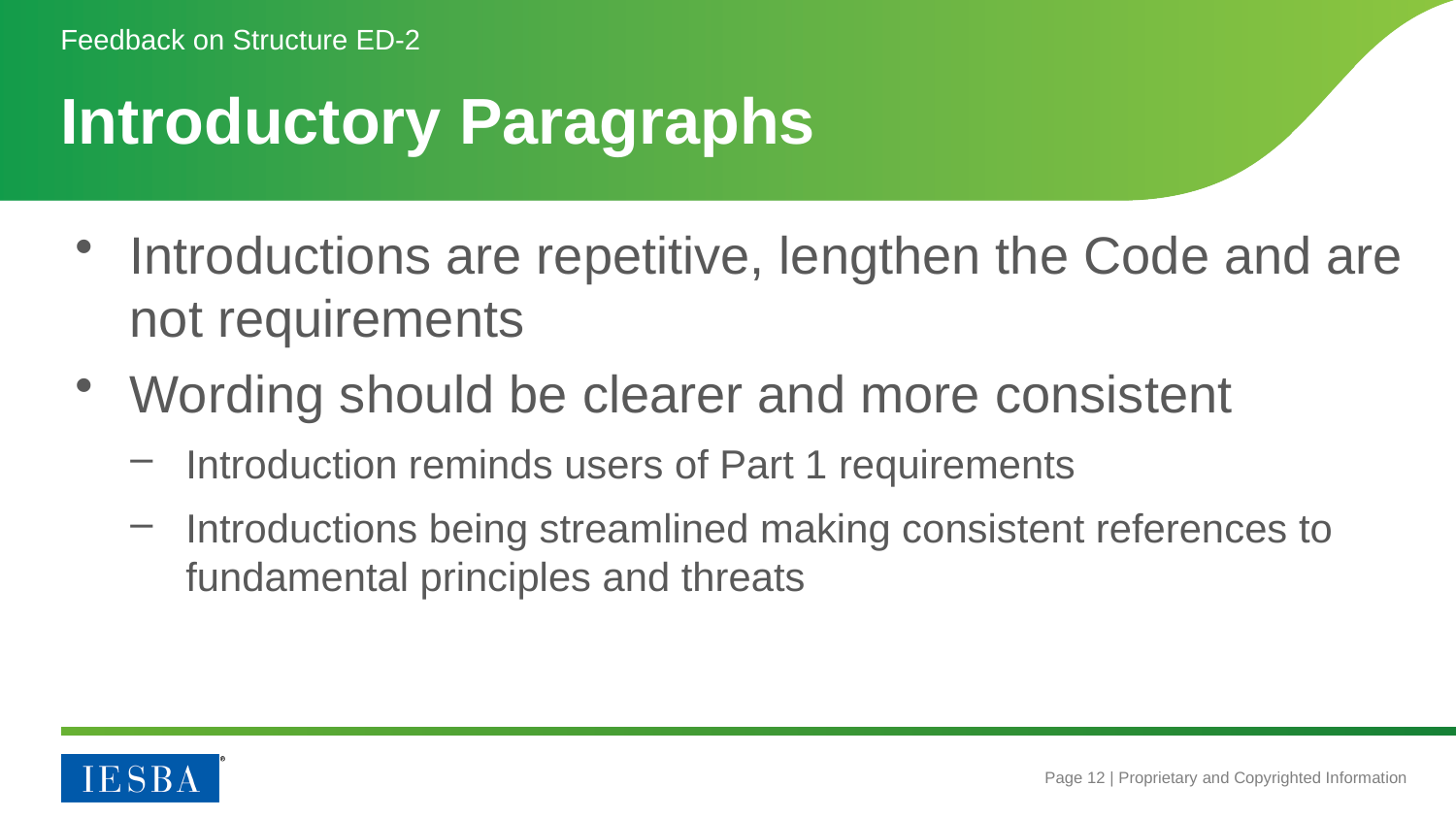

Feedback on Structure ED-2
# Introductory Paragraphs
Introductions are repetitive, lengthen the Code and are not requirements
Wording should be clearer and more consistent
Introduction reminds users of Part 1 requirements
Introductions being streamlined making consistent references to fundamental principles and threats